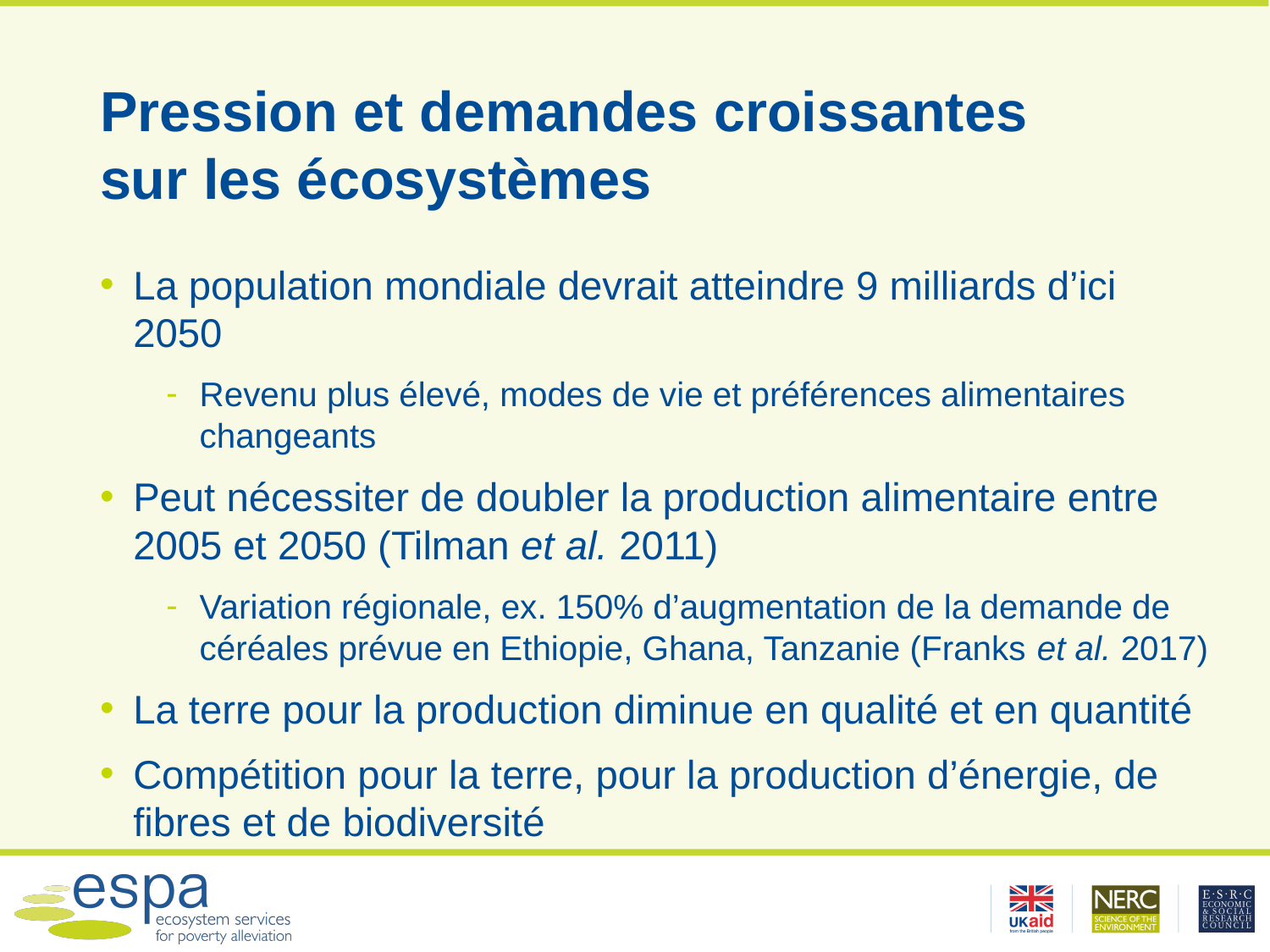

# Pression et demandes croissantes sur les écosystèmes
La population mondiale devrait atteindre 9 milliards d’ici 2050
Revenu plus élevé, modes de vie et préférences alimentaires changeants
Peut nécessiter de doubler la production alimentaire entre 2005 et 2050 (Tilman et al. 2011)
Variation régionale, ex. 150% d’augmentation de la demande de céréales prévue en Ethiopie, Ghana, Tanzanie (Franks et al. 2017)
La terre pour la production diminue en qualité et en quantité
Compétition pour la terre, pour la production d’énergie, de fibres et de biodiversité